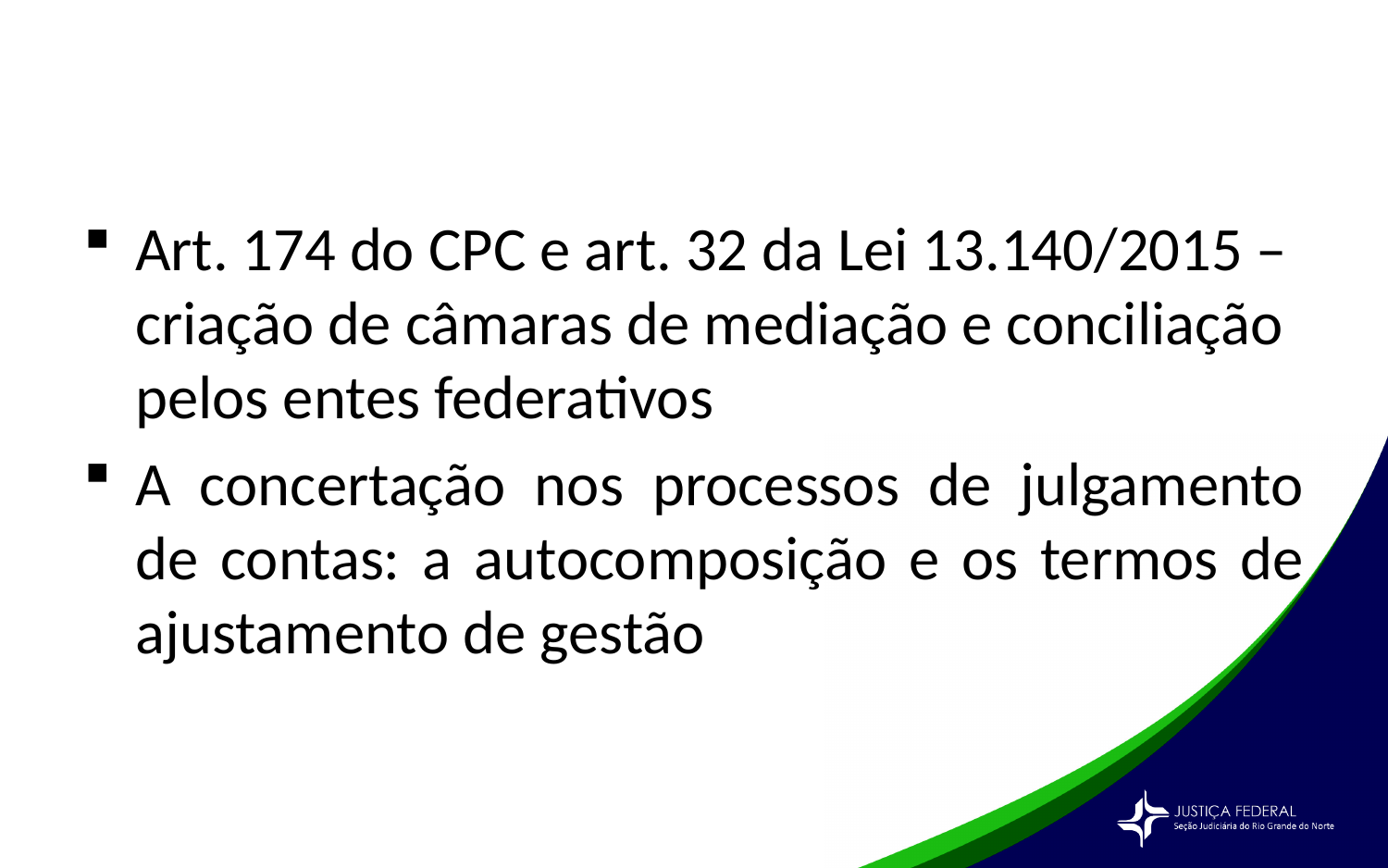

#
Art. 174 do CPC e art. 32 da Lei 13.140/2015 – criação de câmaras de mediação e conciliação pelos entes federativos
A concertação nos processos de julgamento de contas: a autocomposição e os termos de ajustamento de gestão